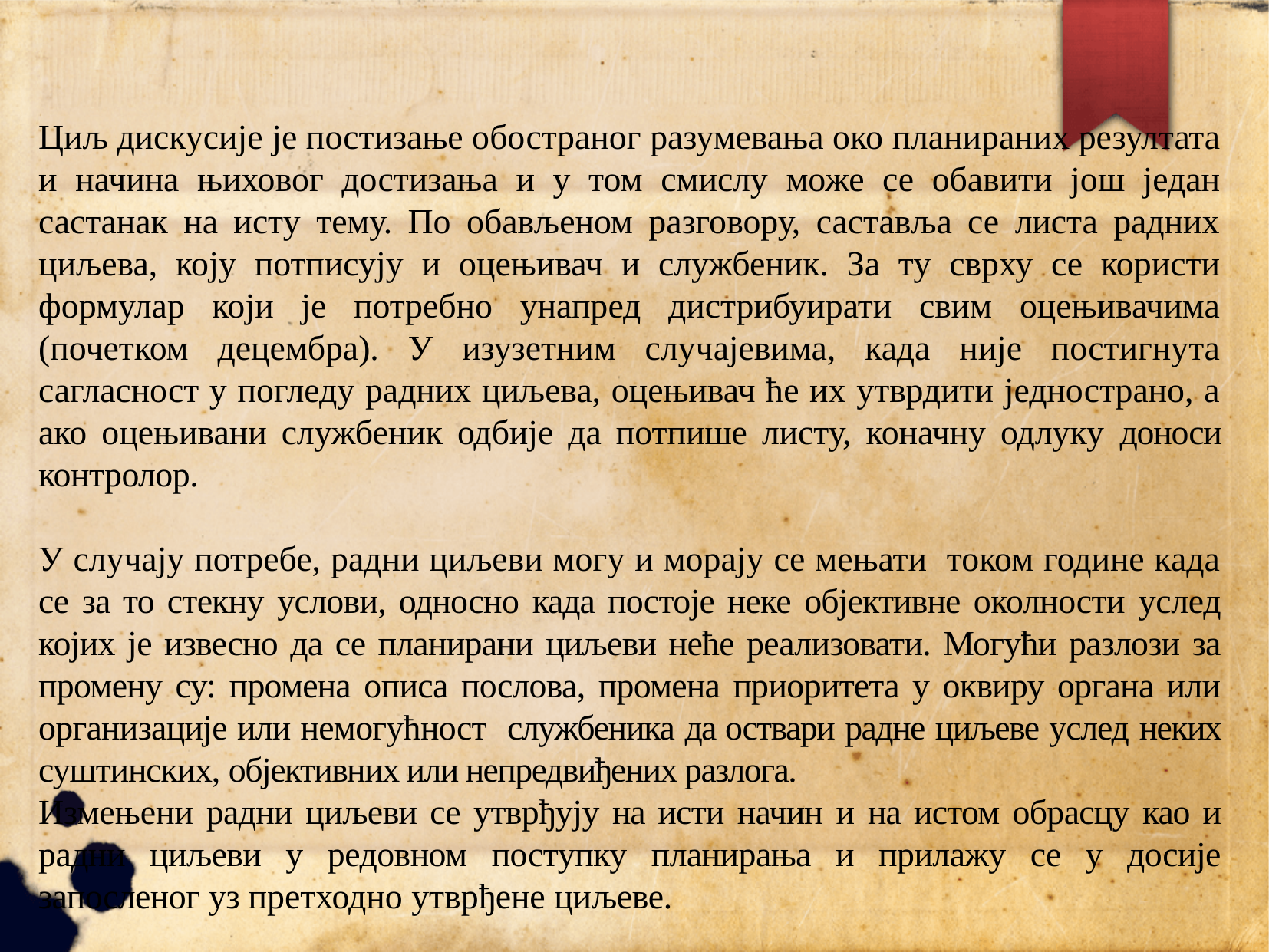

Циљ дискусије је постизање обостраног разумевања око планираних резултата и начина њиховог достизања и у том смислу може се обавити још један састанак на исту тему. По обављеном разговору, саставља се листа радних циљева, коју потписују и оцењивач и службеник. За ту сврху се користи формулар који је потребно унапред дистрибуирати свим оцењивачима (почетком децембра). У изузетним случајевима, када није постигнута сагласност у погледу радних циљева, оцењивач ће их утврдити једнострано, а ако оцењивани службеник одбије да потпише листу, коначну одлуку доноси контролор.

У случају потребе, радни циљеви могу и морају се мењати  током године када се за то стекну услови, односно када постоје неке објективне околности услед којих је извесно да се планирани циљеви неће реализовати. Могући разлози за промену су: промена описа послова, промена приоритета у оквиру органа или организације или немогућност  службеника да оствари радне циљеве услед неких суштинских, објективних или непредвиђених разлога.
Измењени радни циљеви се утврђују на исти начин и на истом обрасцу као и радни циљеви у редовном поступку планирања и прилажу се у досије запосленог уз претходно утврђене циљеве.